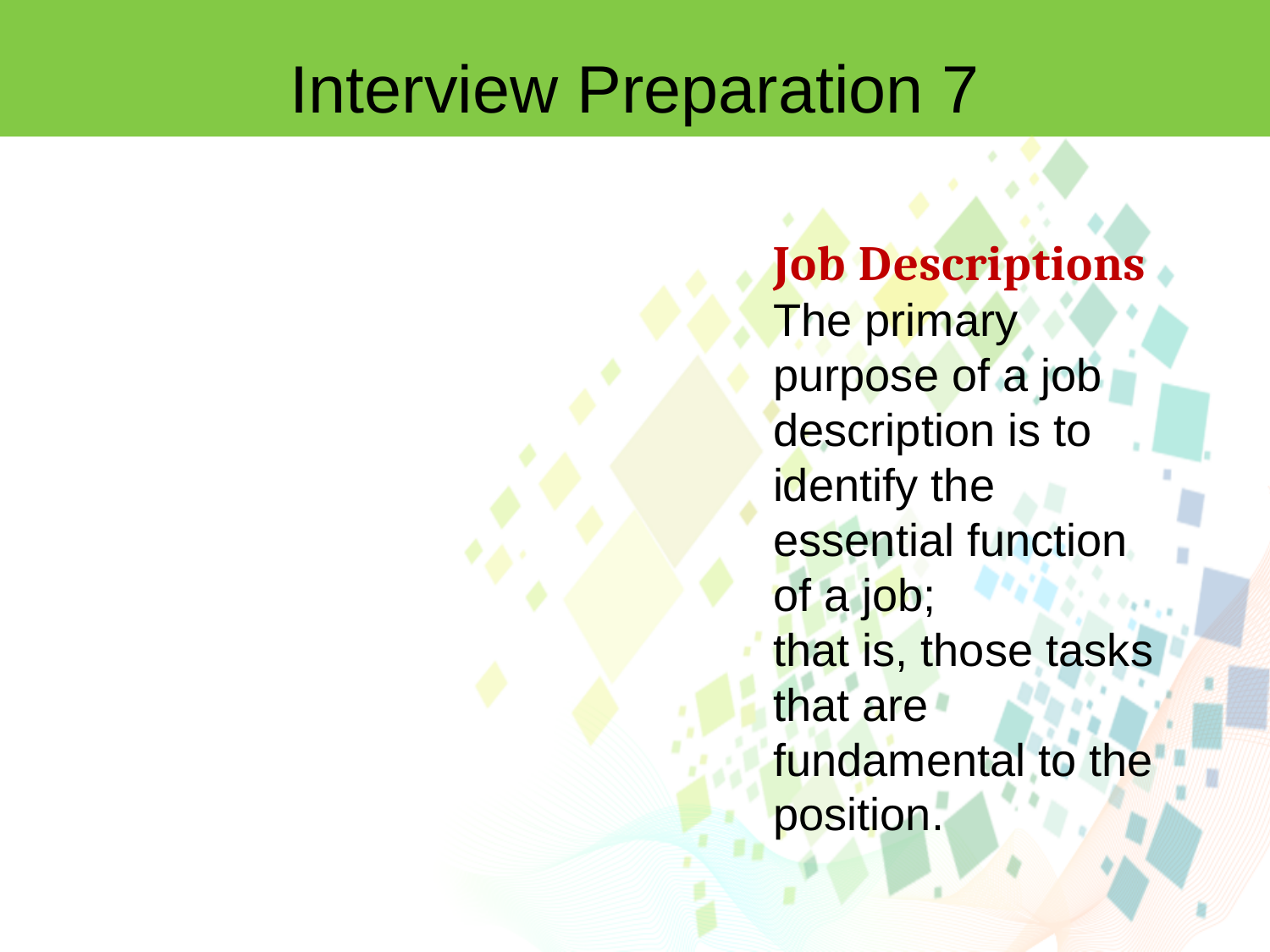

Interview Preparation 7
Job Descriptions
The primary purpose of a job description is to identify the essential function of a job;
that is, those tasks that are fundamental to the position.